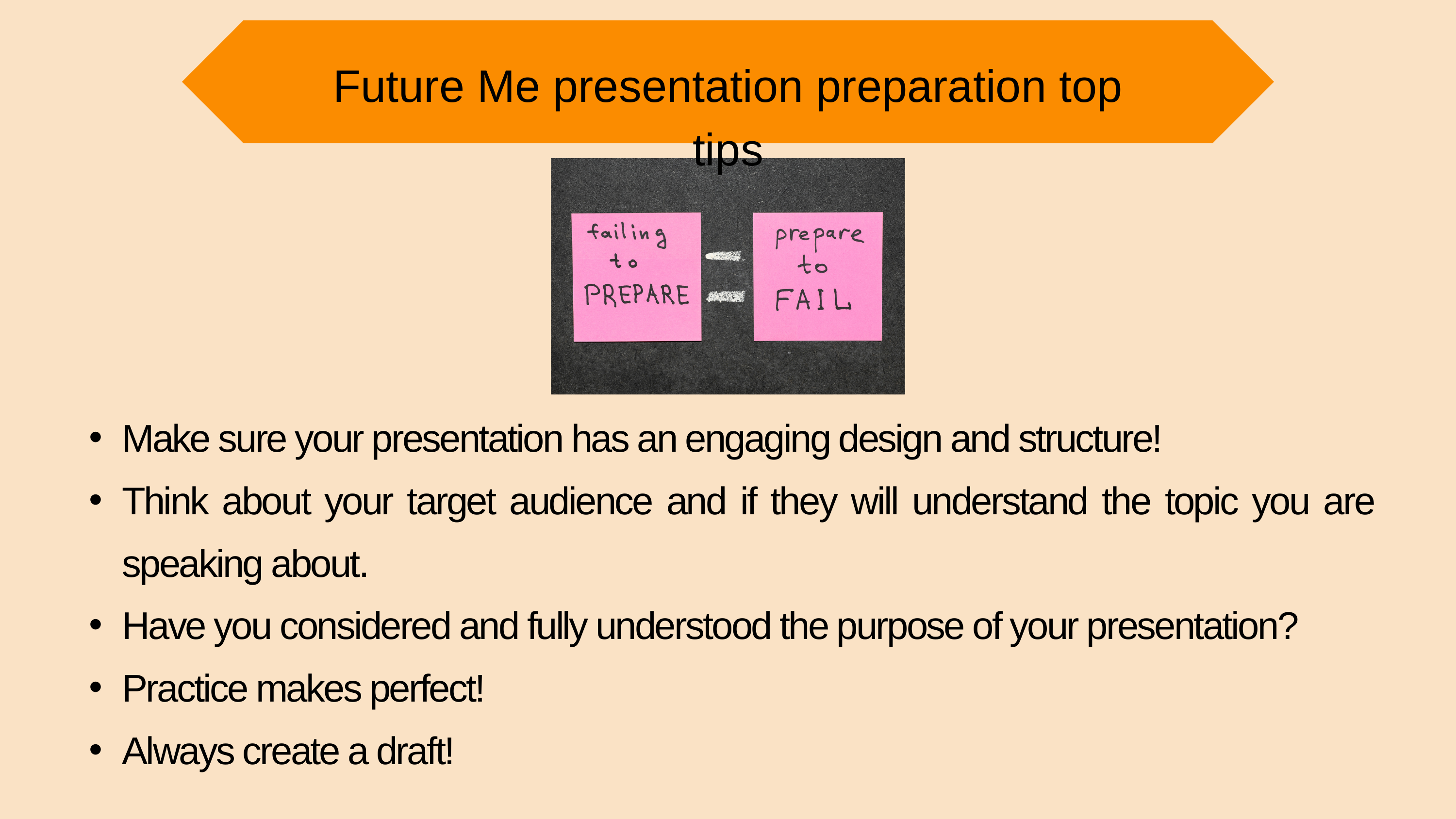

Future Me presentation preparation top tips

Make sure your presentation has an engaging design and structure!
Think about your target audience and if they will understand the topic you are speaking about.
Have you considered and fully understood the purpose of your presentation?
Practice makes perfect!
Always create a draft!